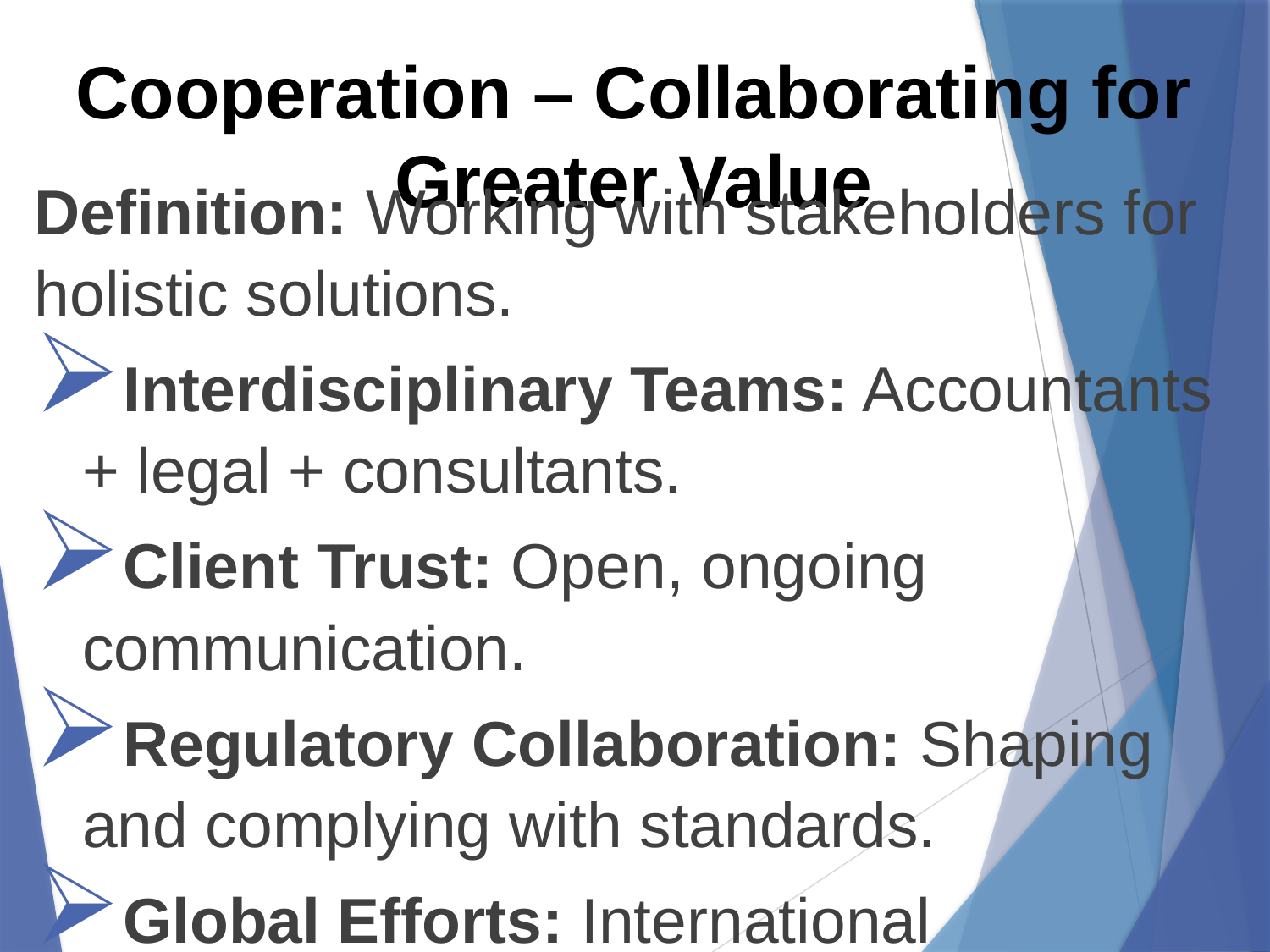

# Cooperation – Collaborating for Greater Value
Definition: Working with stakeholders for holistic solutions.
Interdisciplinary Teams: Accountants + legal + consultants.
Client Trust: Open, ongoing communication.
Regulatory Collaboration: Shaping and complying with standards.
Global Efforts: International collaboration for innovation.